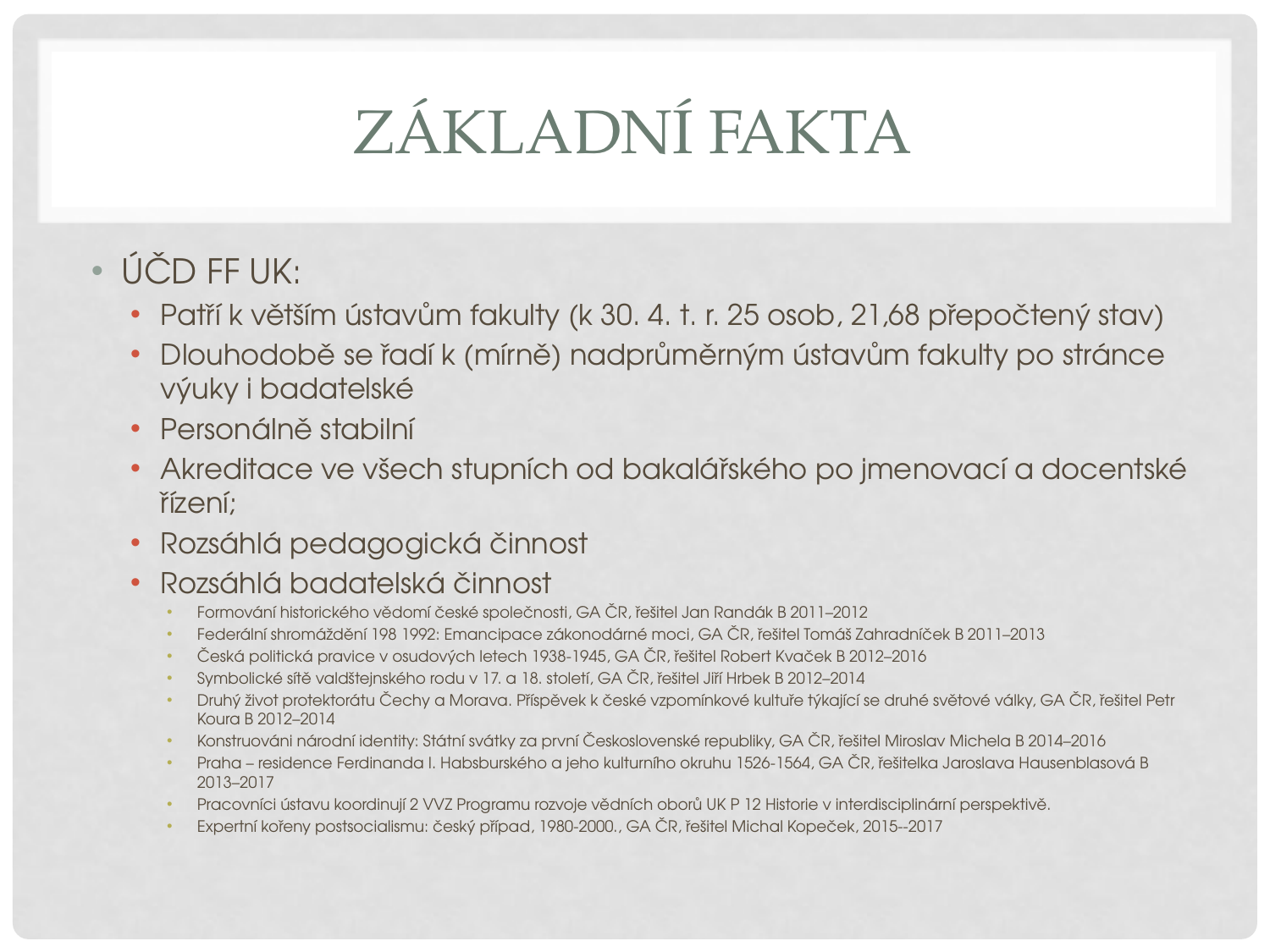

# Základní fakta
ÚČD FF UK:
Patří k větším ústavům fakulty (k 30. 4. t. r. 25 osob, 21,68 přepočtený stav)
Dlouhodobě se řadí k (mírně) nadprůměrným ústavům fakulty po stránce výuky i badatelské
Personálně stabilní
Akreditace ve všech stupních od bakalářského po jmenovací a docentské řízení;
Rozsáhlá pedagogická činnost
Rozsáhlá badatelská činnost
Formování historického vědomí české společnosti, GA ČR, řešitel Jan Randák B 2011–2012
Federální shromáždění 198 1992: Emancipace zákonodárné moci, GA ČR, řešitel Tomáš Zahradníček B 2011–2013
Česká politická pravice v osudových letech 1938-1945, GA ČR, řešitel Robert Kvaček B 2012–2016
Symbolické sítě valdštejnského rodu v 17. a 18. století, GA ČR, řešitel Jiří Hrbek B 2012–2014
Druhý život protektorátu Čechy a Morava. Příspěvek k české vzpomínkové kultuře týkající se druhé světové války, GA ČR, řešitel Petr Koura B 2012–2014
Konstruováni národní identity: Státní svátky za první Československé republiky, GA ČR, řešitel Miroslav Michela B 2014–2016
Praha – residence Ferdinanda I. Habsburského a jeho kulturního okruhu 1526-1564, GA ČR, řešitelka Jaroslava Hausenblasová B 2013–2017
Pracovníci ústavu koordinují 2 VVZ Programu rozvoje vědních oborů UK P 12 Historie v interdisciplinární perspektivě.
Expertní kořeny postsocialismu: český případ, 1980-2000., GA ČR, řešitel Michal Kopeček, 2015--2017